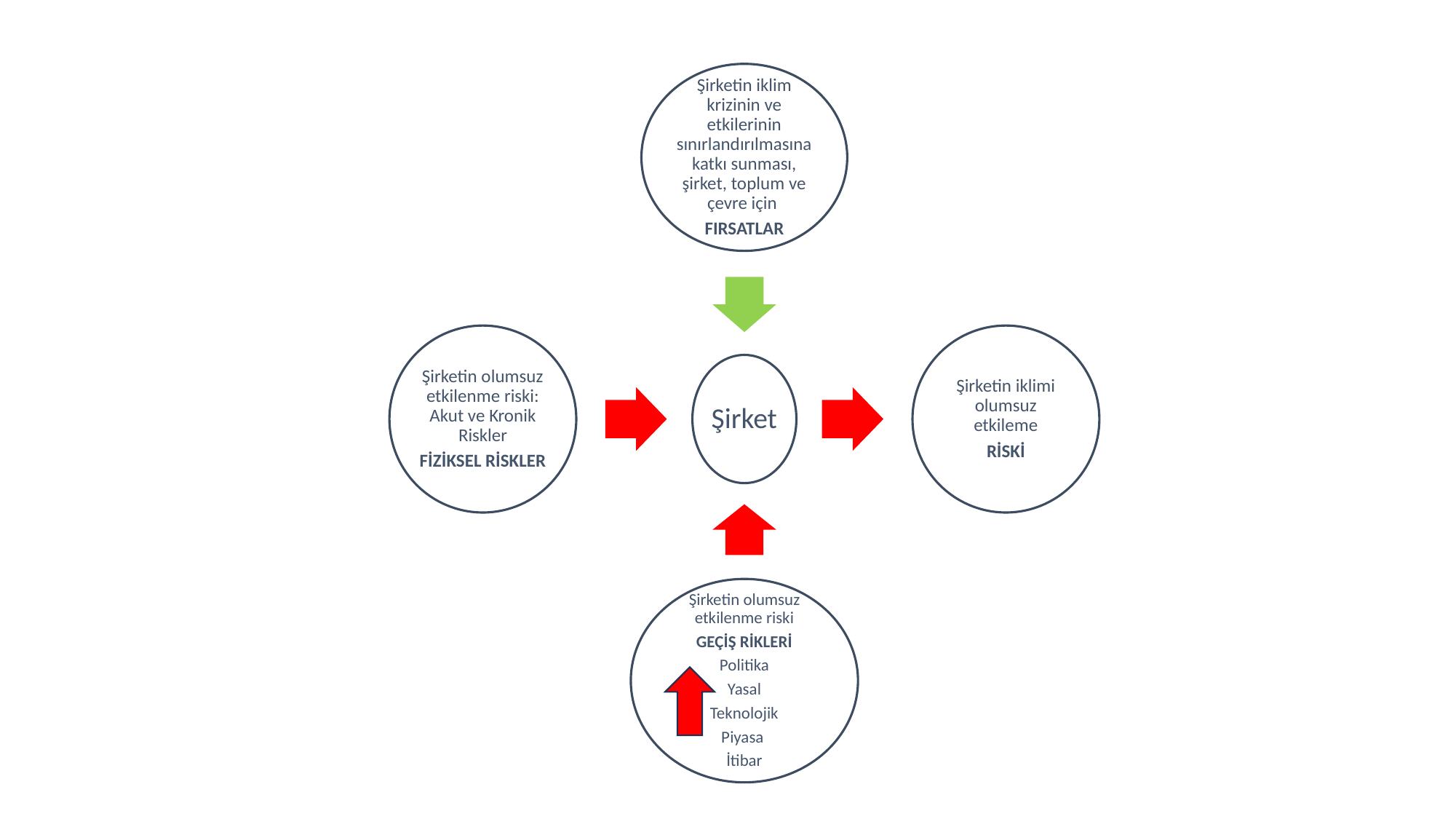

Şirket

Şirketin iklim krizinin ve etkilerinin sınırlandırılmasına katkı sunması, şirket, toplum ve çevre için
FIRSATLAR

Şirketin iklimi olumsuz etkileme
RİSKİ

Şirketin olumsuz etkilenme riski
GEÇİŞ RİKLERİ
Politika
Yasal
Teknolojik
Piyasa
İtibar

Şirketin olumsuz etkilenme riski: Akut ve Kronik Riskler
FİZİKSEL RİSKLER